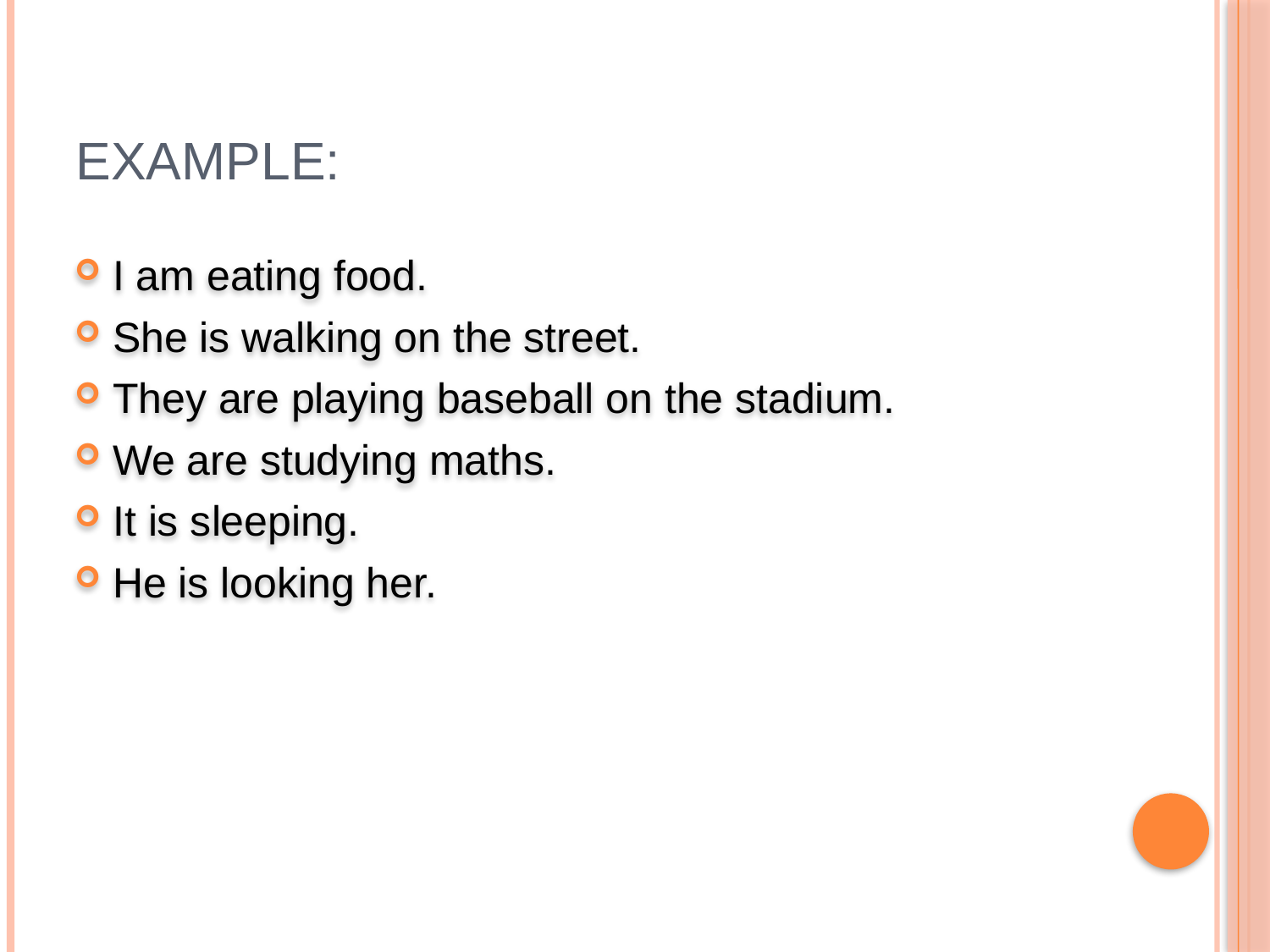

# Example:
I am eating food.
She is walking on the street.
They are playing baseball on the stadium.
We are studying maths.
It is sleeping.
He is looking her.